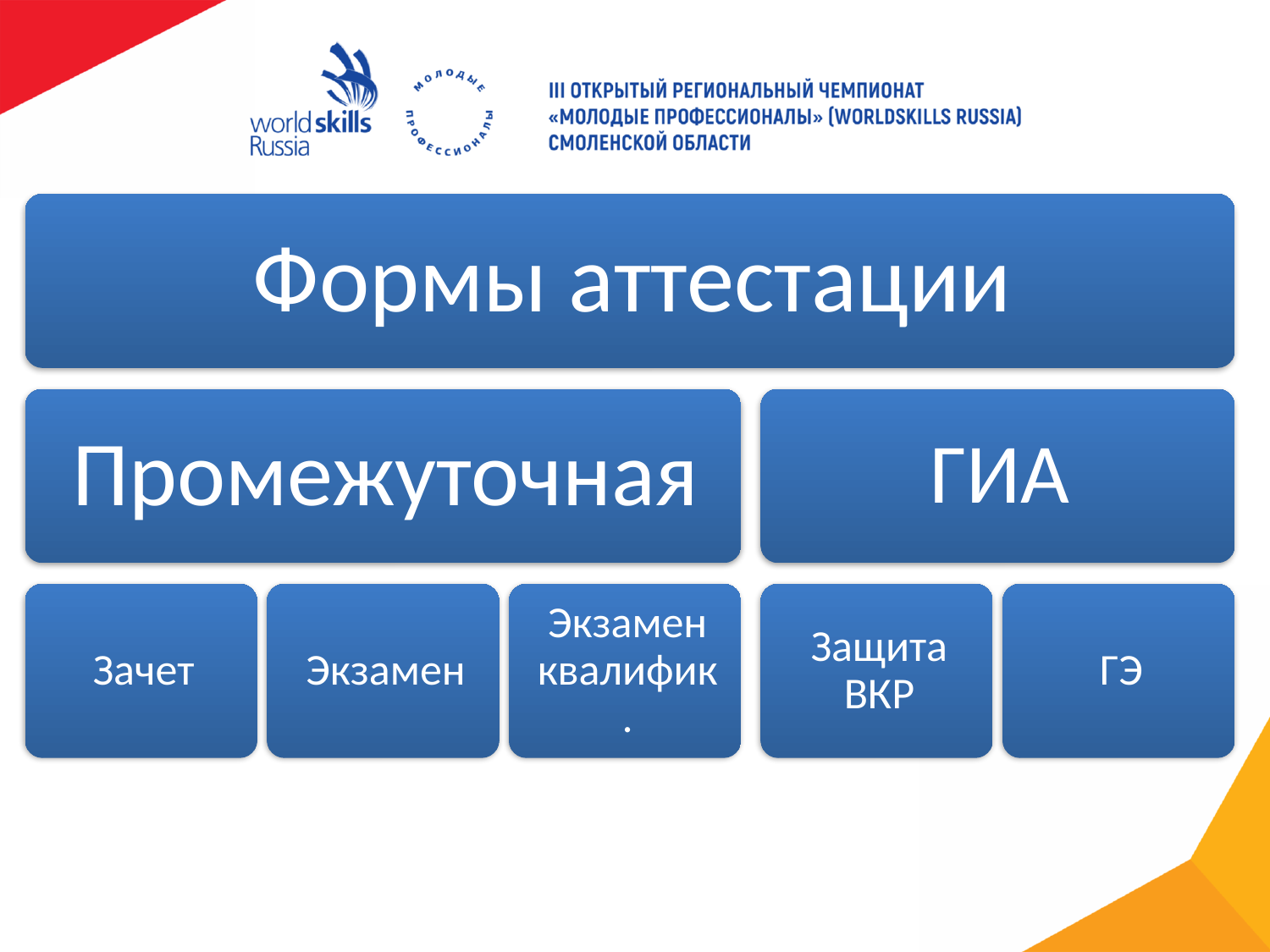

Формы аттестации
Промежуточная
Зачет
Экзамен
Экзамен
квалифик.
ГИА
Защита ВКР
ГЭ